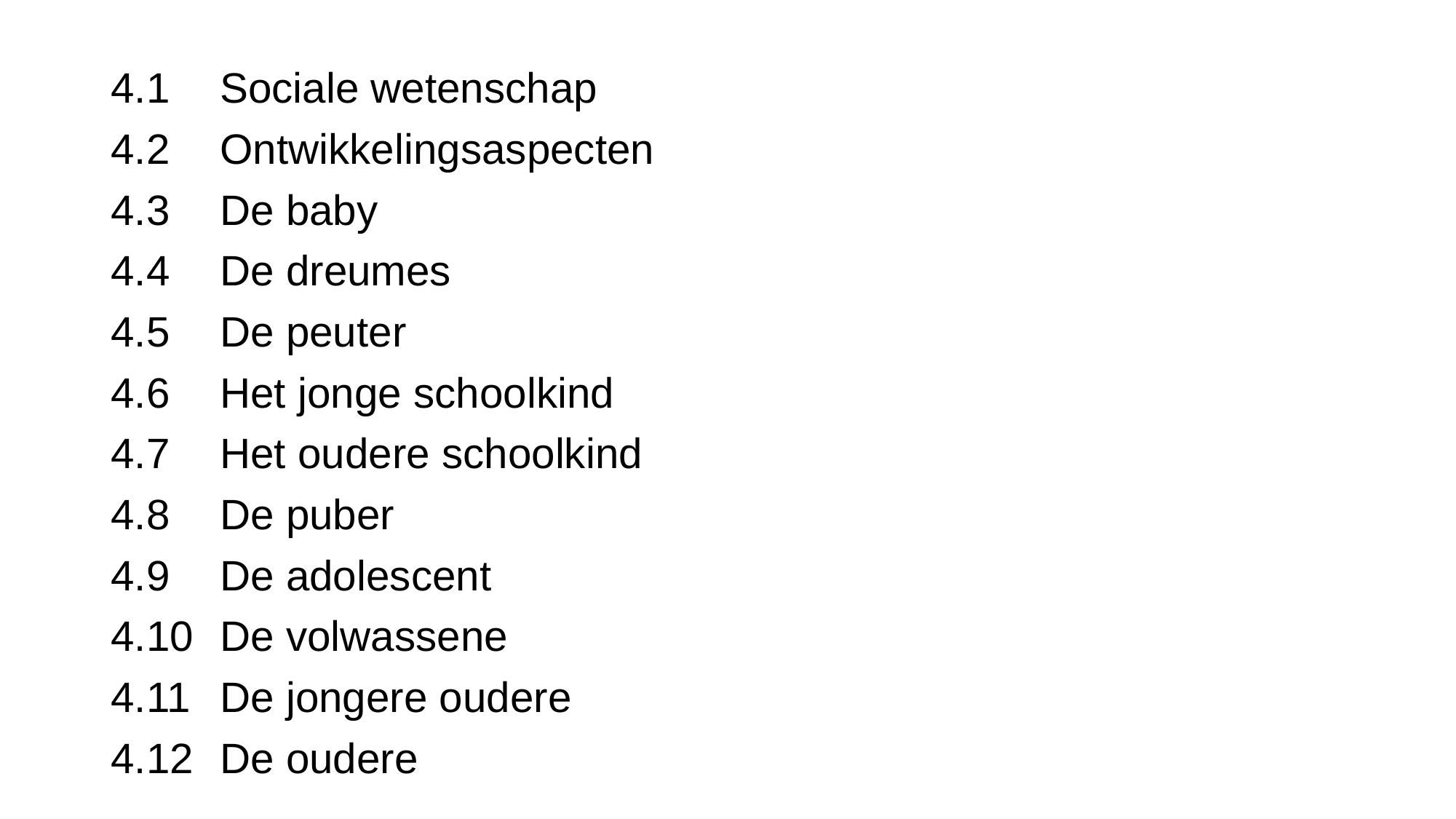

4.1	Sociale wetenschap
4.2	Ontwikkelingsaspecten
4.3	De baby
4.4	De dreumes
4.5	De peuter
4.6	Het jonge schoolkind
4.7	Het oudere schoolkind
4.8	De puber
4.9 	De adolescent
4.10	De volwassene
4.11	De jongere oudere
4.12	De oudere